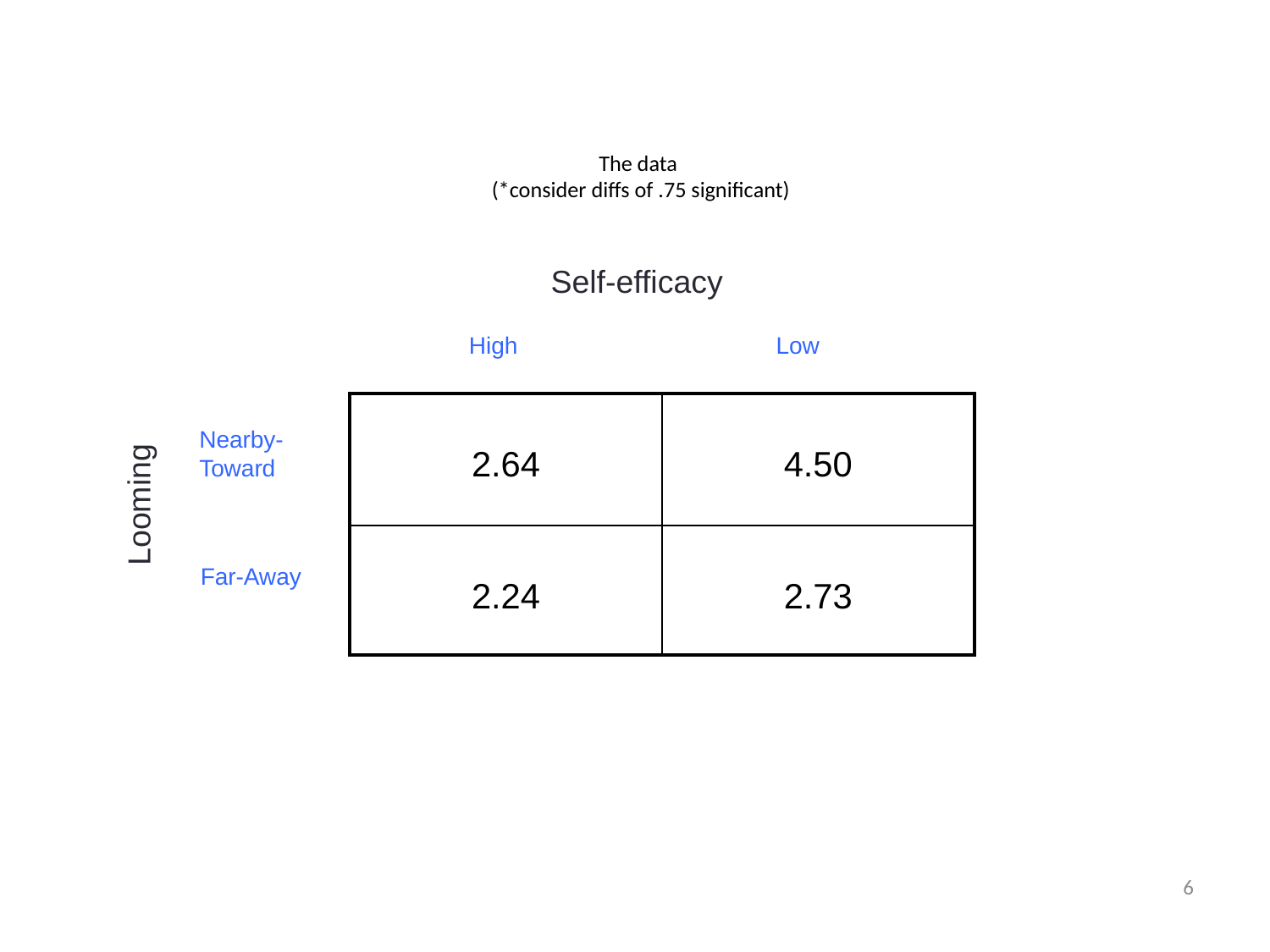

# The data (*consider diffs of .75 significant)
Self-efficacy
High
Low
| 2.64 | 4.50 |
| --- | --- |
| 2.24 | 2.73 |
Nearby-Toward
Looming
Far-Away
6